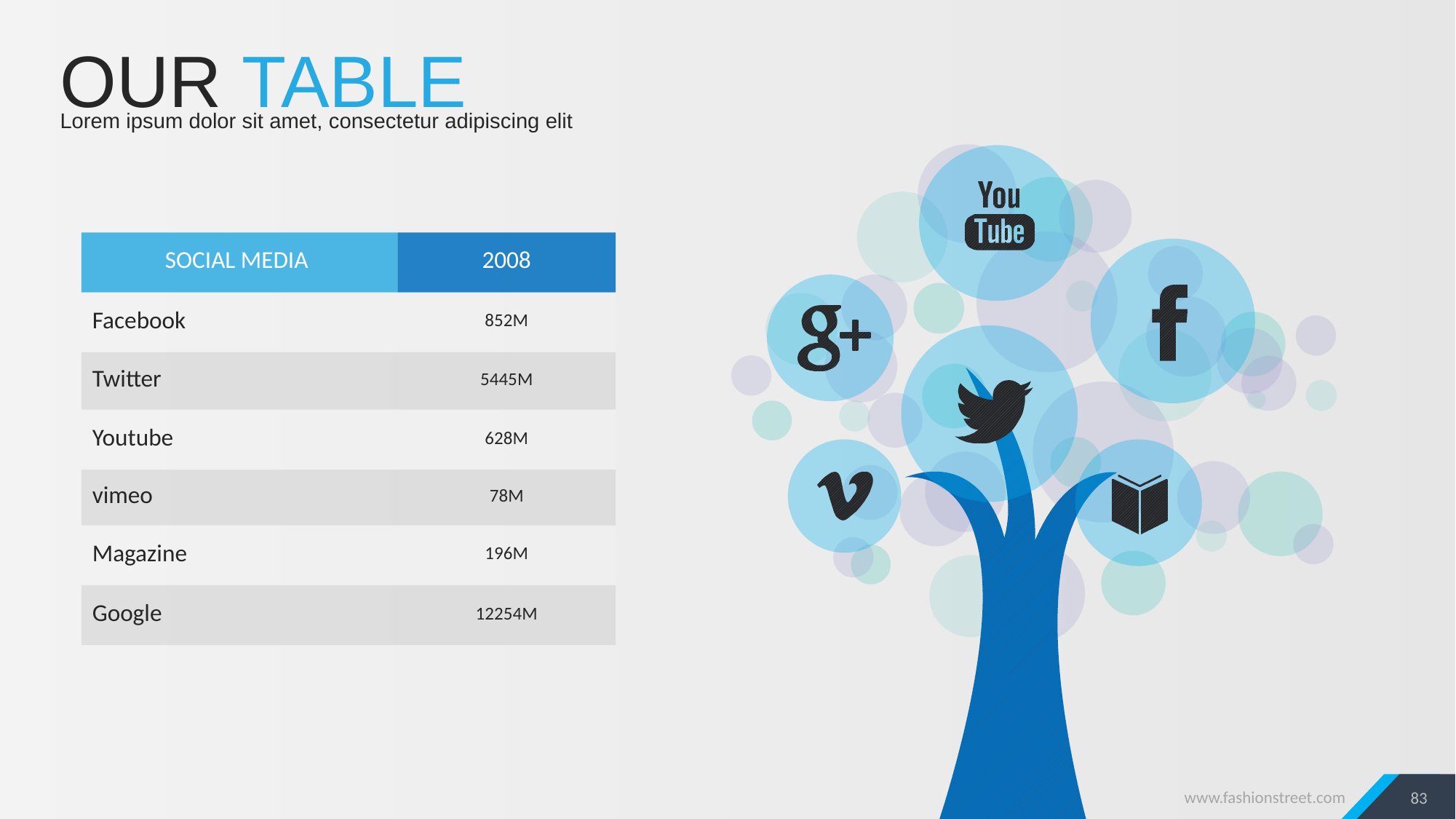

OUR TABLE
Lorem ipsum dolor sit amet, consectetur adipiscing elit

| SOCIAL MEDIA | 2008 |
| --- | --- |
| Facebook | 852M |
| Twitter | 5445M |
| Youtube | 628M |
| vimeo | 78M |
| Magazine | 196M |
| Google | 12254M |

83